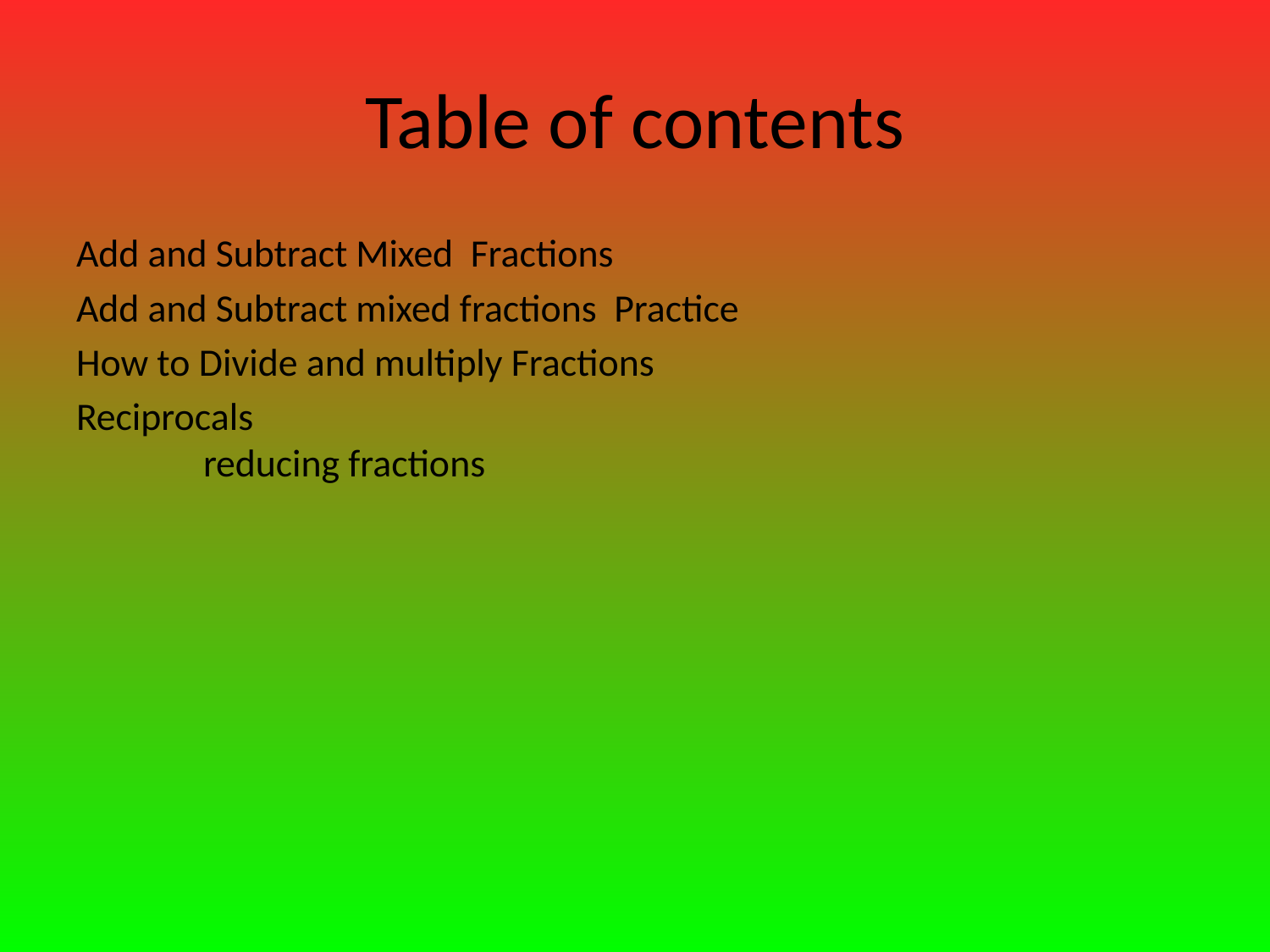

# Table of contents
Add and Subtract Mixed  Fractions
Add and Subtract mixed fractions  Practice
How to Divide and multiply Fractions
Reciprocals								reducing fractions